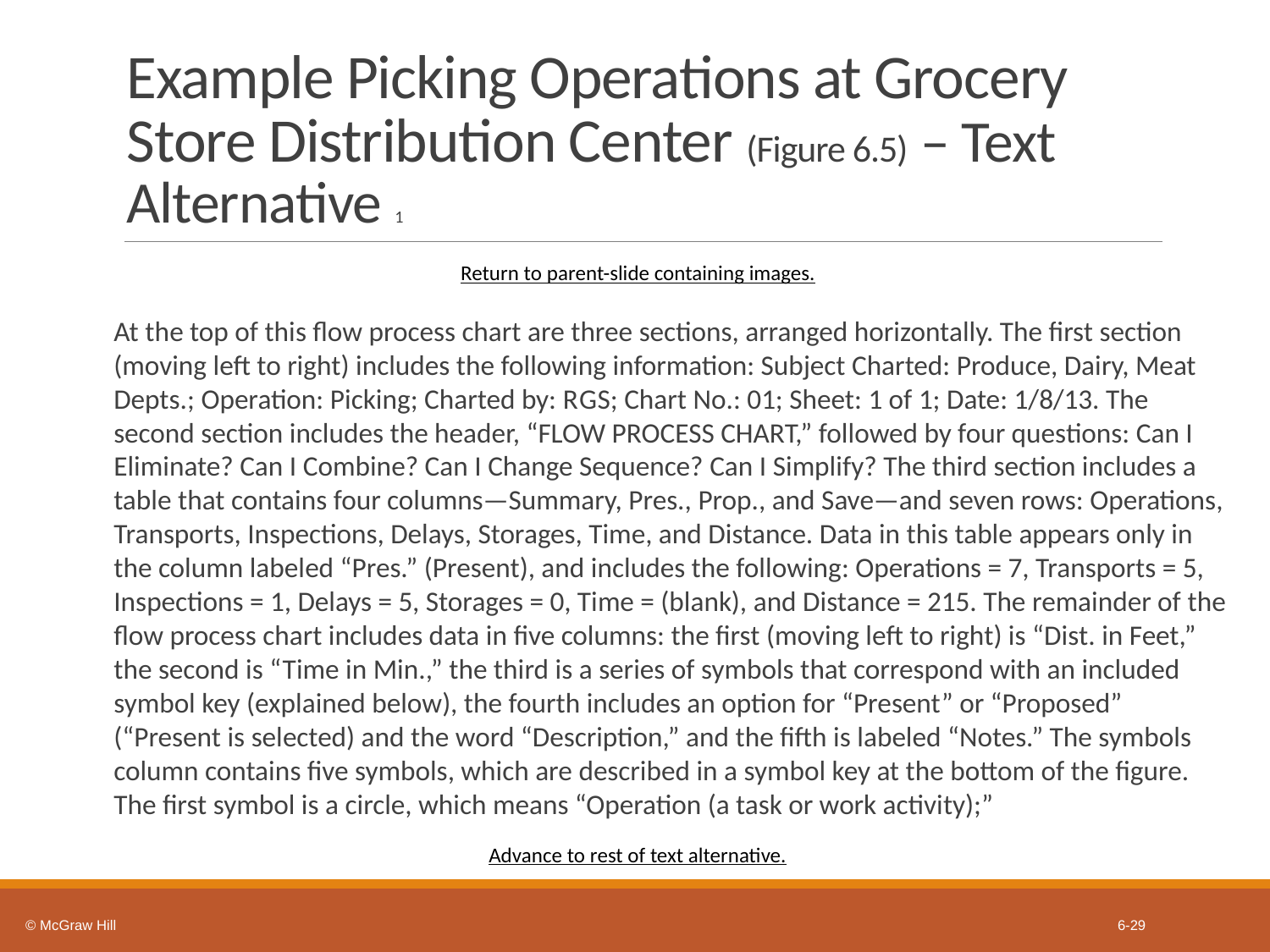

# Example Picking Operations at Grocery Store Distribution Center (Figure 6.5) – Text Alternative 1
Return to parent-slide containing images.
At the top of this flow process chart are three sections, arranged horizontally. The first section (moving left to right) includes the following information: Subject Charted: Produce, Dairy, Meat Depts.; Operation: Picking; Charted by: R G S; Chart No.: 01; Sheet: 1 of 1; Date: 1/8/13. The second section includes the header, “FLOW PROCESS CHART,” followed by four questions: Can I Eliminate? Can I Combine? Can I Change Sequence? Can I Simplify? The third section includes a table that contains four columns—Summary, Pres., Prop., and Save—and seven rows: Operations, Transports, Inspections, Delays, Storages, Time, and Distance. Data in this table appears only in the column labeled “Pres.” (Present), and includes the following: Operations = 7, Transports = 5, Inspections = 1, Delays = 5, Storages = 0, Time = (blank), and Distance = 215. The remainder of the flow process chart includes data in five columns: the first (moving left to right) is “Dist. in Feet,” the second is “Time in Min.,” the third is a series of symbols that correspond with an included symbol key (explained below), the fourth includes an option for “Present” or “Proposed” (“Present is selected) and the word “Description,” and the fifth is labeled “Notes.” The symbols column contains five symbols, which are described in a symbol key at the bottom of the figure. The first symbol is a circle, which means “Operation (a task or work activity);”
Advance to rest of text alternative.